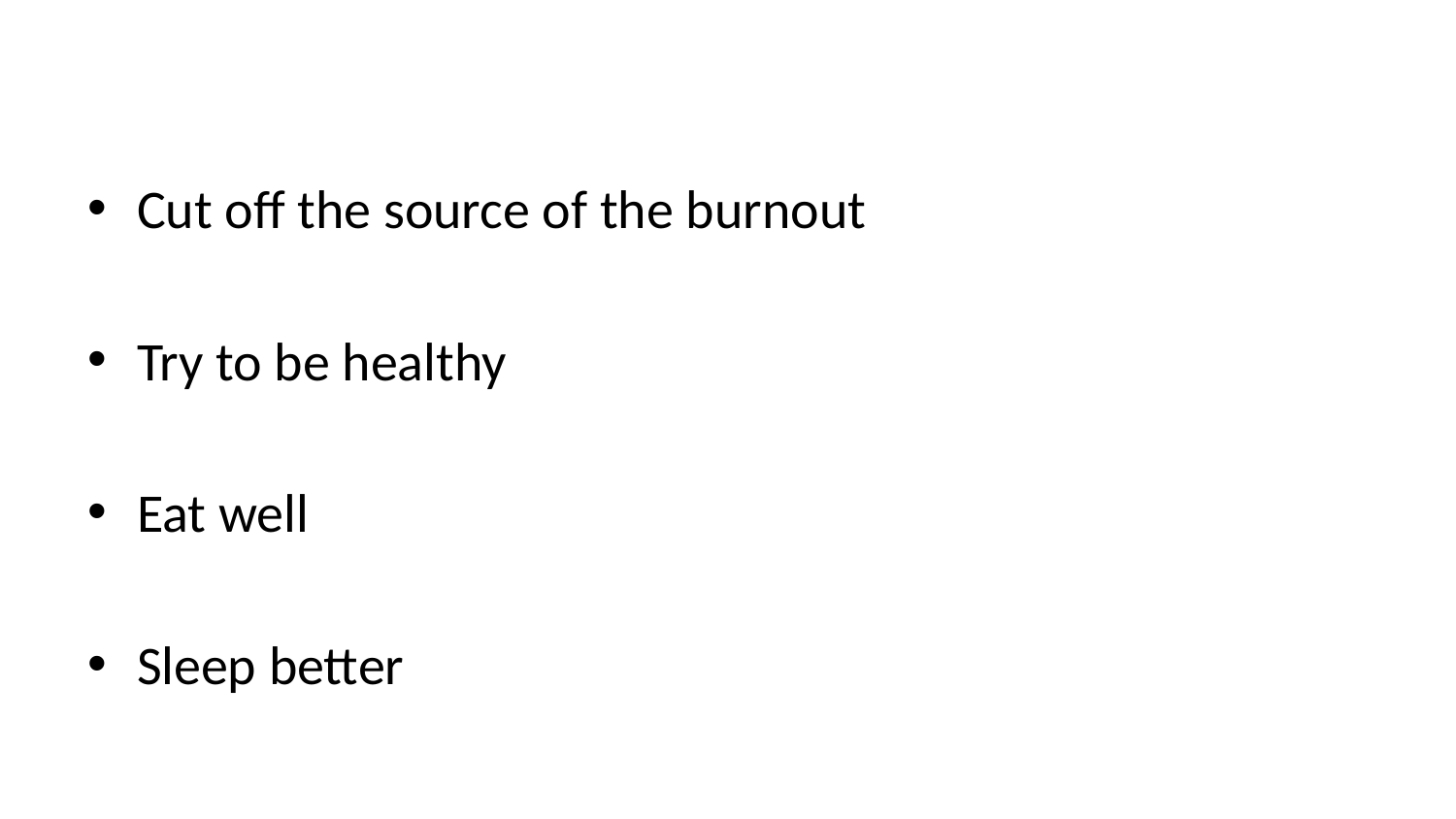

Cut off the source of the burnout

Try to be healthy

Eat well

Sleep better